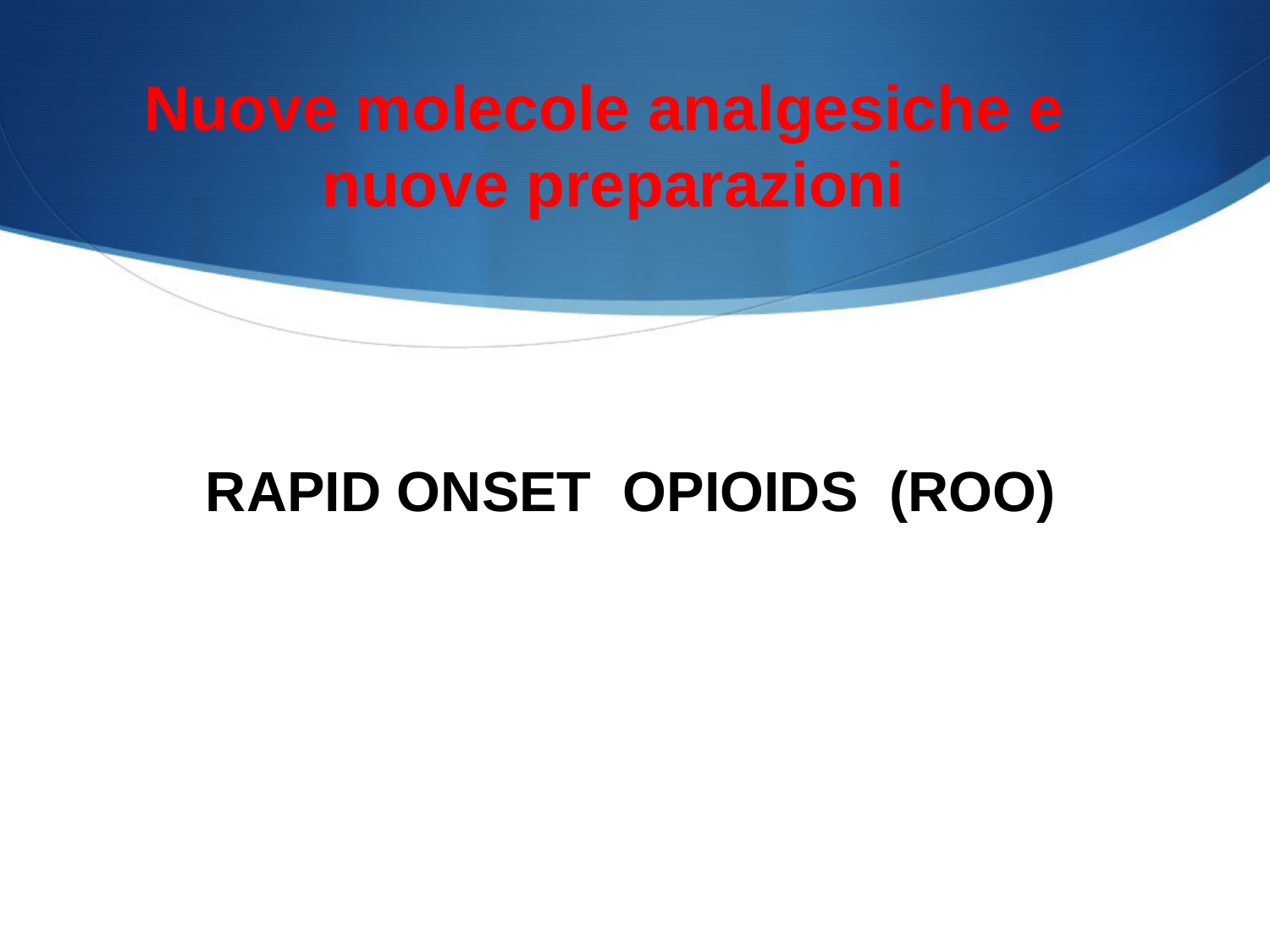

Nuove molecole analgesiche e
nuove preparazioni
RAPID ONSET  OPIOIDS  (ROO)